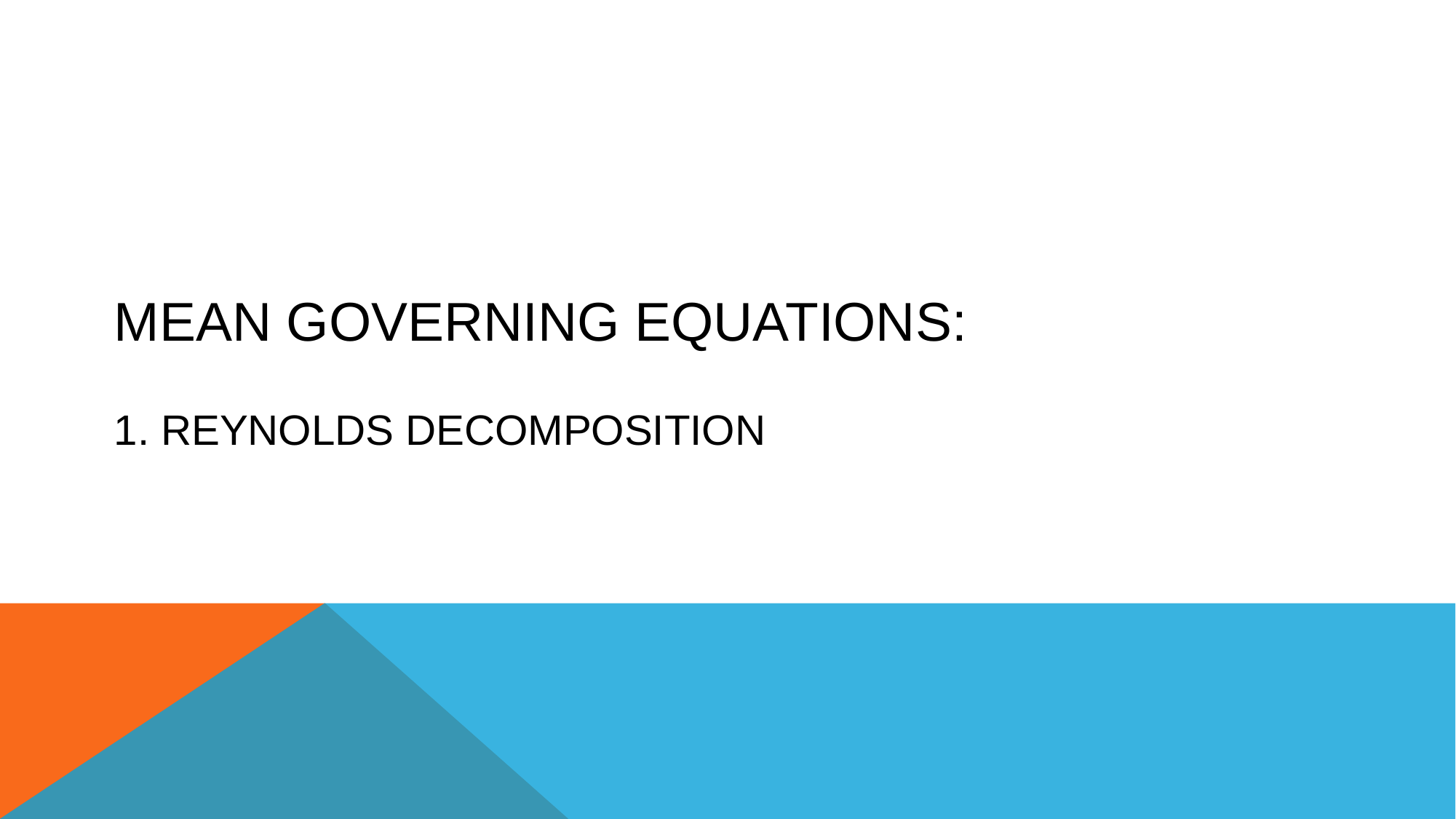

# Mean governing Equations: 1. Reynolds decomposition